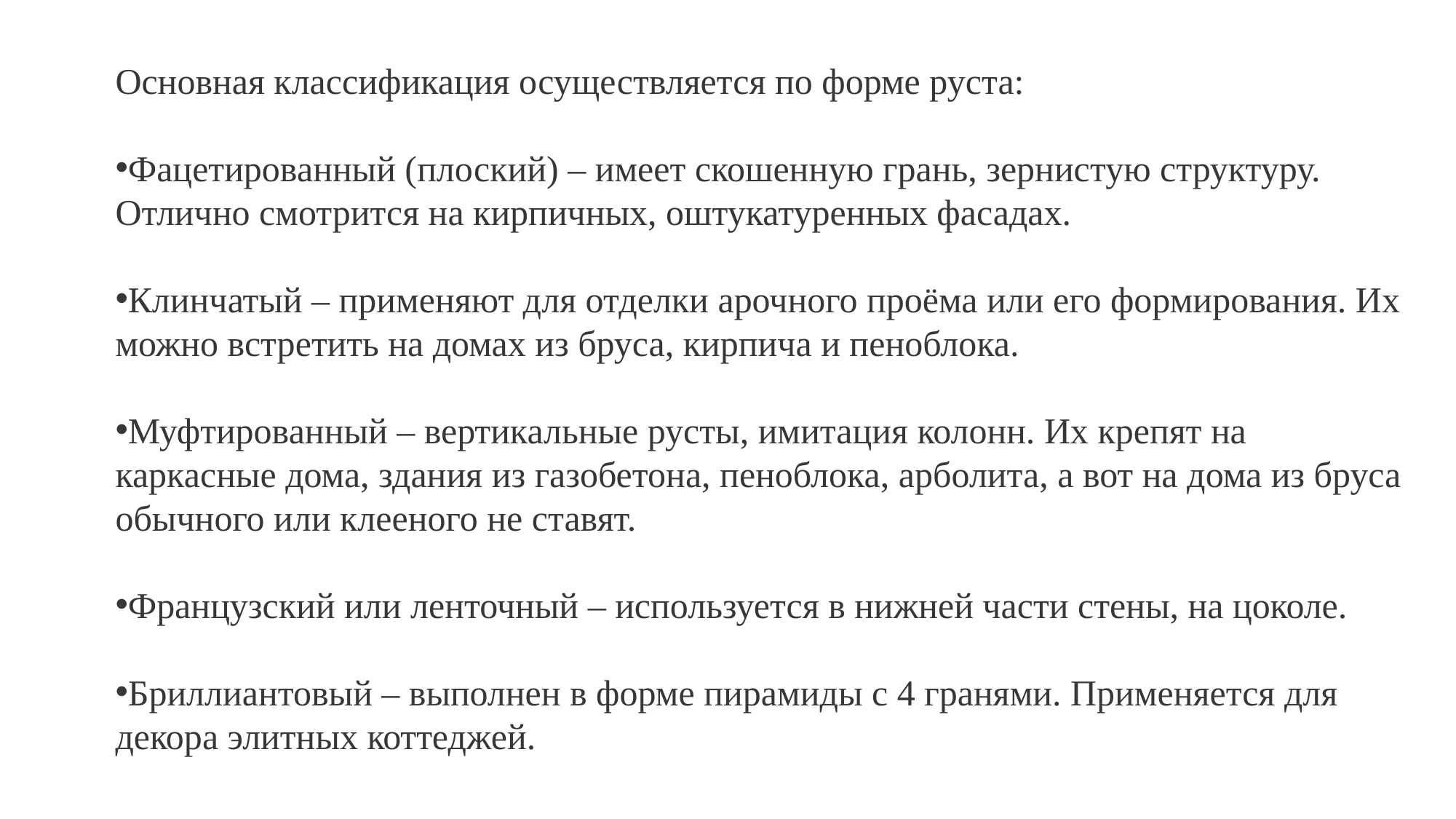

Основная классификация осуществляется по форме руста:

Фацетированный (плоский) – имеет скошенную грань, зернистую структуру. Отлично смотрится на кирпичных, оштукатуренных фасадах.

Клинчатый – применяют для отделки арочного проёма или его формирования. Их можно встретить на домах из бруса, кирпича и пеноблока.

Муфтированный – вертикальные русты, имитация колонн. Их крепят на каркасные дома, здания из газобетона, пеноблока, арболита, а вот на дома из бруса обычного или клееного не ставят.

Французский или ленточный – используется в нижней части стены, на цоколе.

Бриллиантовый – выполнен в форме пирамиды с 4 гранями. Применяется для декора элитных коттеджей.